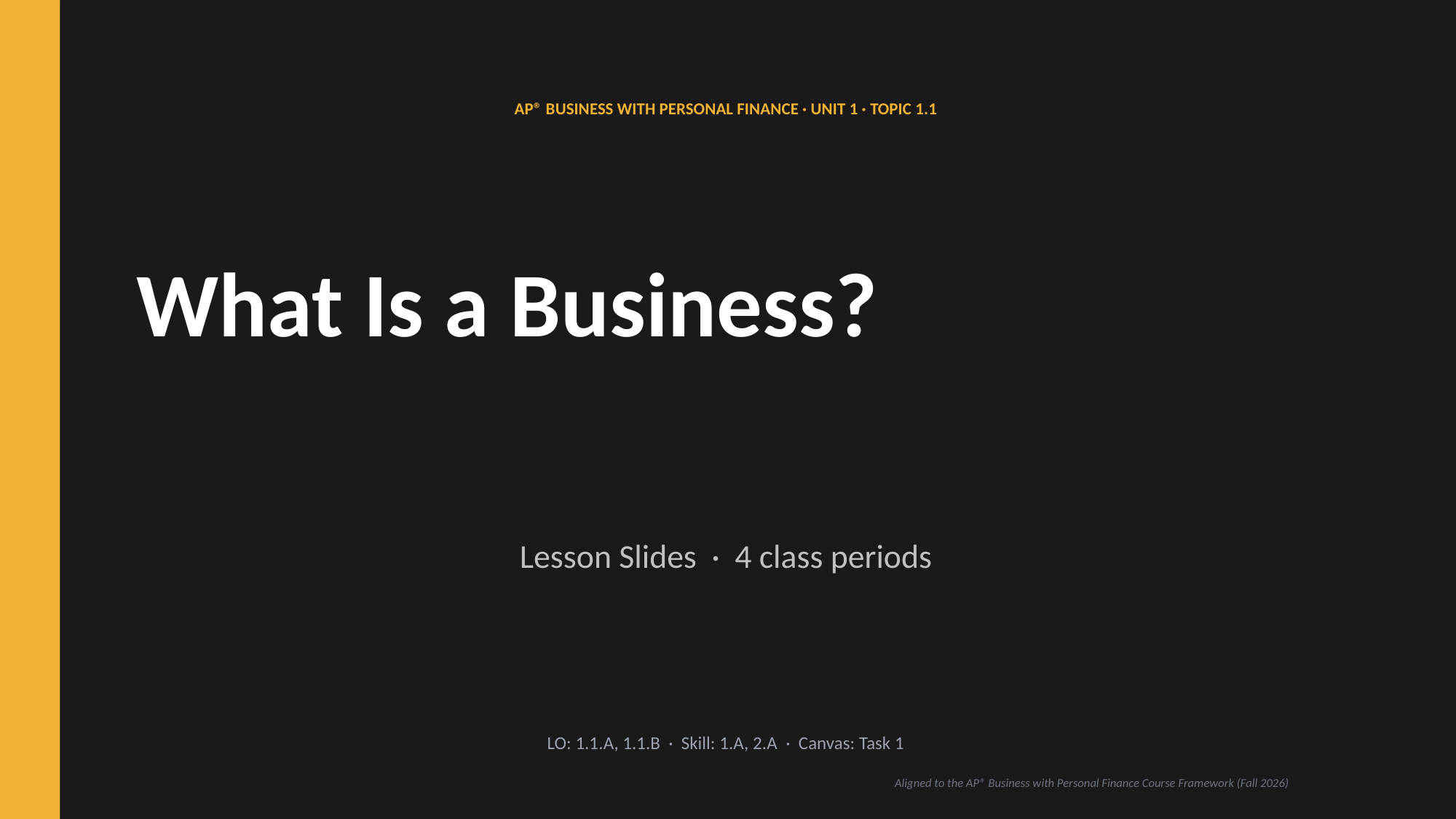

AP® BUSINESS WITH PERSONAL FINANCE · UNIT 1 · TOPIC 1.1
What Is a Business?
Lesson Slides  ·  4 class periods
LO: 1.1.A, 1.1.B  ·  Skill: 1.A, 2.A  ·  Canvas: Task 1
Aligned to the AP® Business with Personal Finance Course Framework (Fall 2026)